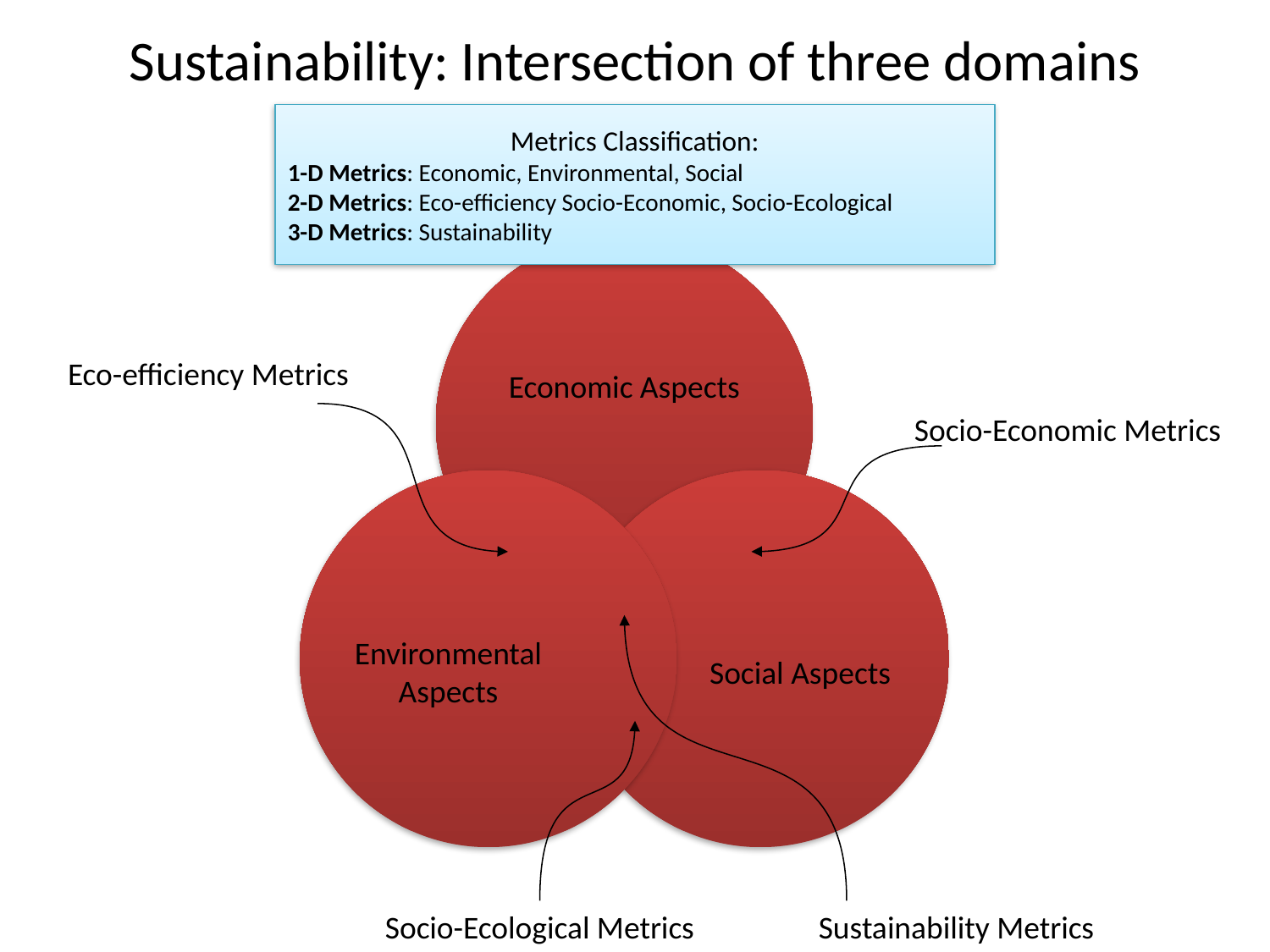

# Sustainability: Intersection of three domains
Metrics Classification:
1-D Metrics: Economic, Environmental, Social
2-D Metrics: Eco-efficiency Socio-Economic, Socio-Ecological
3-D Metrics: Sustainability
Economic Aspects
Social Aspects
Environmental Aspects
Eco-efficiency Metrics
Socio-Economic Metrics
Socio-Ecological Metrics
Sustainability Metrics